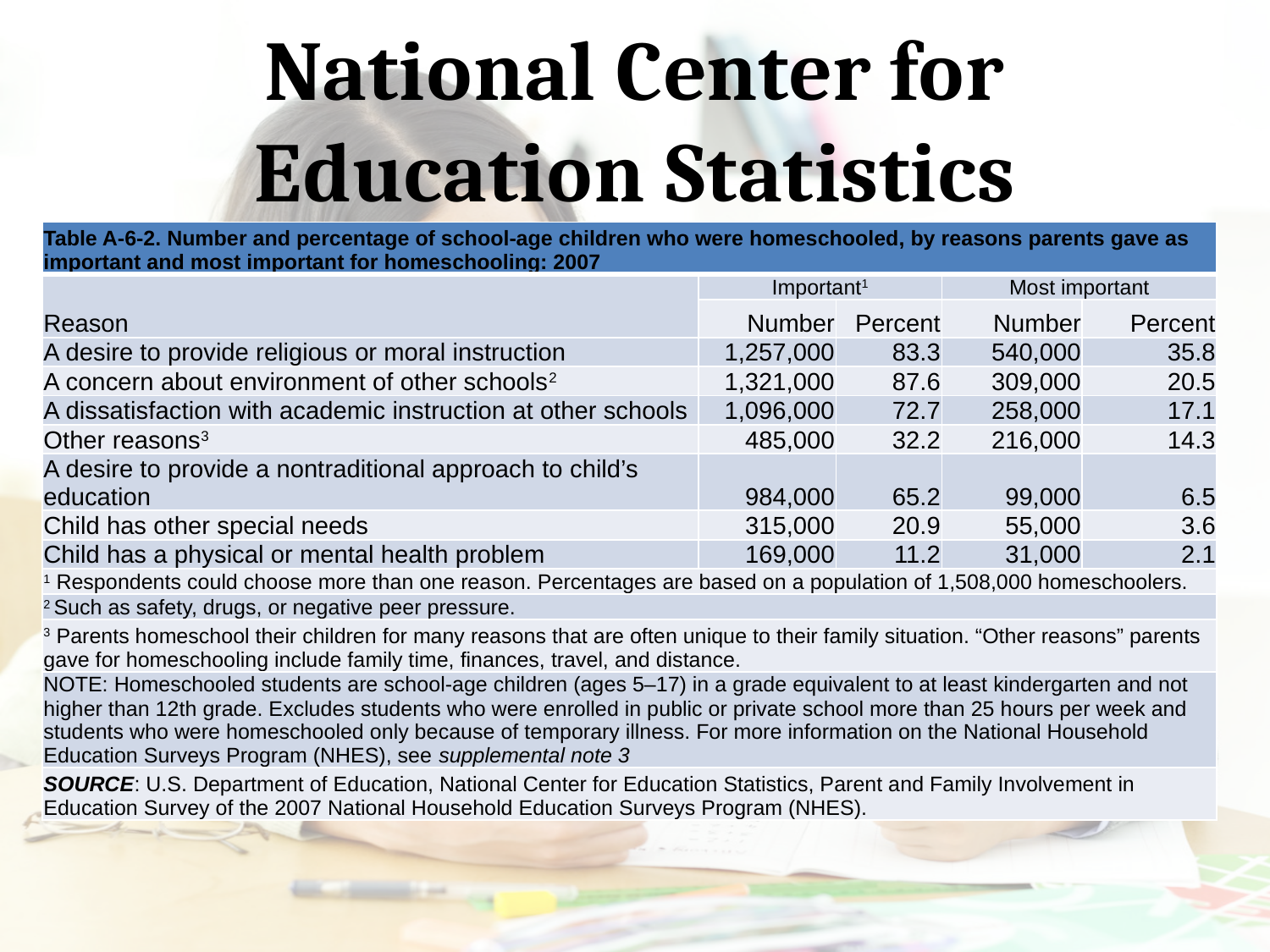

# National Center for Education Statistics
| Table A-6-2. Number and percentage of school-age children who were homeschooled, by reasons parents gave as important and most important for homeschooling: 2007 |  |  |  |  |
| --- | --- | --- | --- | --- |
| Reason | Important1 |  | Most important |  |
|  | Number | Percent | Number | Percent |
| A desire to provide religious or moral instruction | 1,257,000 | 83.3 | 540,000 | 35.8 |
| A concern about environment of other schools2 | 1,321,000 | 87.6 | 309,000 | 20.5 |
| A dissatisfaction with academic instruction at other schools | 1,096,000 | 72.7 | 258,000 | 17.1 |
| Other reasons3 | 485,000 | 32.2 | 216,000 | 14.3 |
| A desire to provide a nontraditional approach to child’s education | 984,000 | 65.2 | 99,000 | 6.5 |
| Child has other special needs | 315,000 | 20.9 | 55,000 | 3.6 |
| Child has a physical or mental health problem | 169,000 | 11.2 | 31,000 | 2.1 |
| 1 Respondents could choose more than one reason. Percentages are based on a population of 1,508,000 homeschoolers. |  |  |  |  |
| 2 Such as safety, drugs, or negative peer pressure. |  |  |  |  |
| 3 Parents homeschool their children for many reasons that are often unique to their family situation. “Other reasons” parents gave for homeschooling include family time, finances, travel, and distance. |  |  |  |  |
| NOTE: Homeschooled students are school-age children (ages 5–17) in a grade equivalent to at least kindergarten and not higher than 12th grade. Excludes students who were enrolled in public or private school more than 25 hours per week and students who were homeschooled only because of temporary illness. For more information on the National Household Education Surveys Program (NHES), see supplemental note 3 |  |  |  |  |
| SOURCE: U.S. Department of Education, National Center for Education Statistics, Parent and Family Involvement in Education Survey of the 2007 National Household Education Surveys Program (NHES). |  |  |  |  |